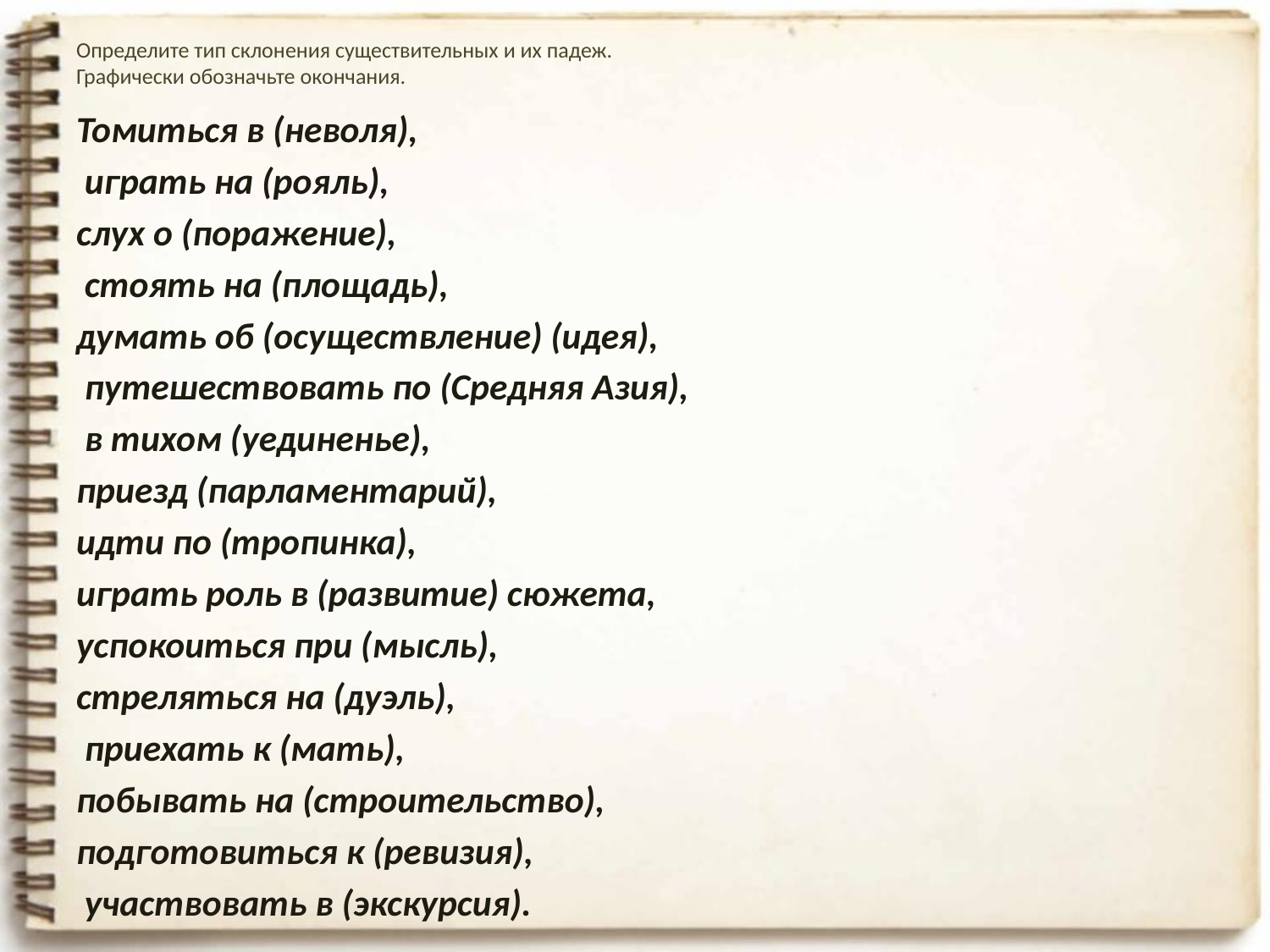

# Определите тип склонения существительных и их падеж. Графически обозначьте окончания.
Томиться в (неволя),
 играть на (рояль),
слух о (поражение),
 стоять на (площадь),
думать об (осуществление) (идея),
 путешествовать по (Средняя Азия),
 в тихом (уединенье),
приезд (парламентарий),
идти по (тропинка),
играть роль в (развитие) сюжета,
успокоиться при (мысль),
стреляться на (дуэль),
 приехать к (мать),
побывать на (строительство),
подготовиться к (ревизия),
 участвовать в (экскурсия).